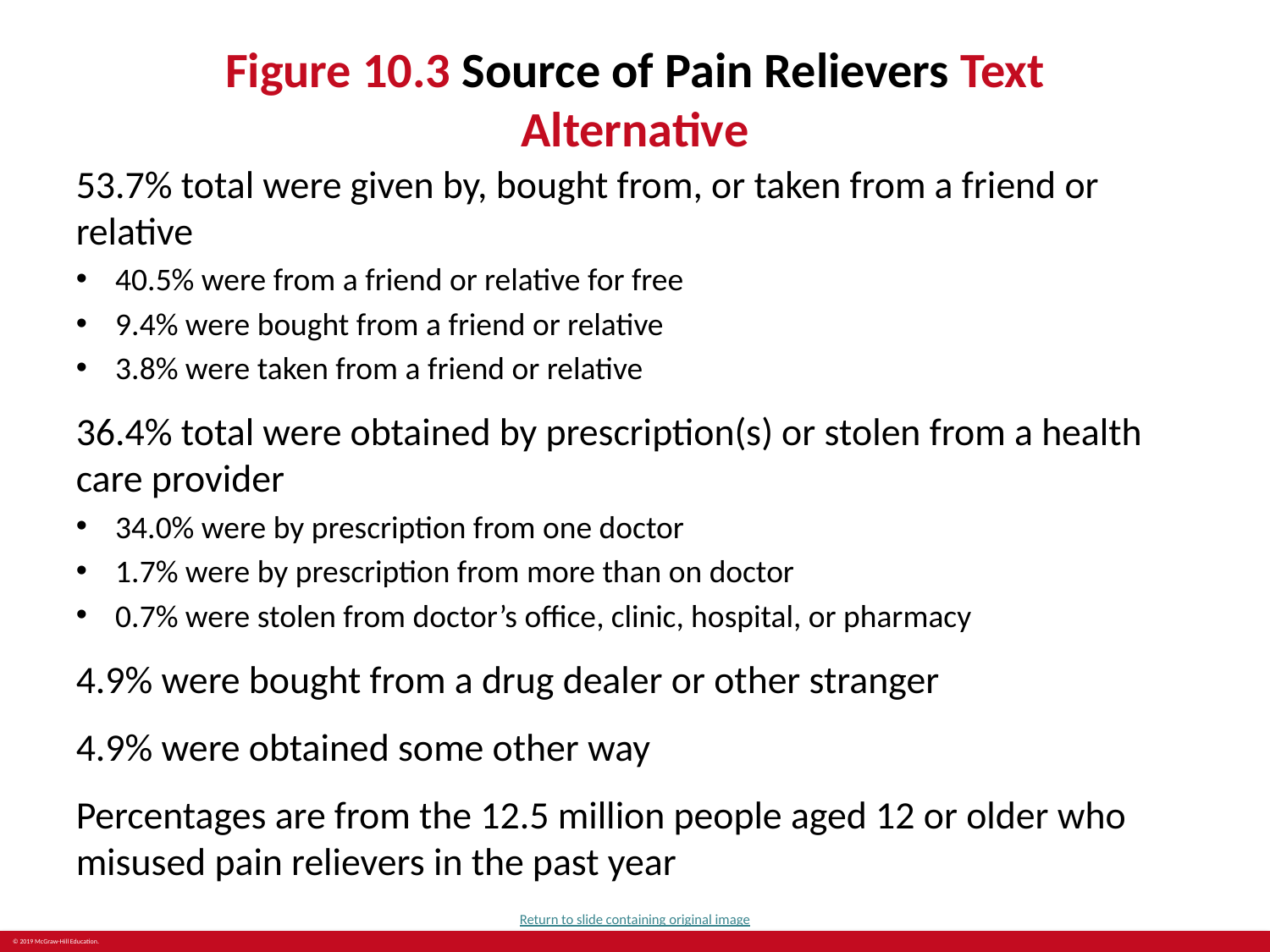

# Figure 10.3 Source of Pain Relievers Text Alternative
53.7% total were given by, bought from, or taken from a friend or relative
40.5% were from a friend or relative for free
9.4% were bought from a friend or relative
3.8% were taken from a friend or relative
36.4% total were obtained by prescription(s) or stolen from a health care provider
34.0% were by prescription from one doctor
1.7% were by prescription from more than on doctor
0.7% were stolen from doctor’s office, clinic, hospital, or pharmacy
4.9% were bought from a drug dealer or other stranger
4.9% were obtained some other way
Percentages are from the 12.5 million people aged 12 or older who misused pain relievers in the past year
Return to slide containing original image